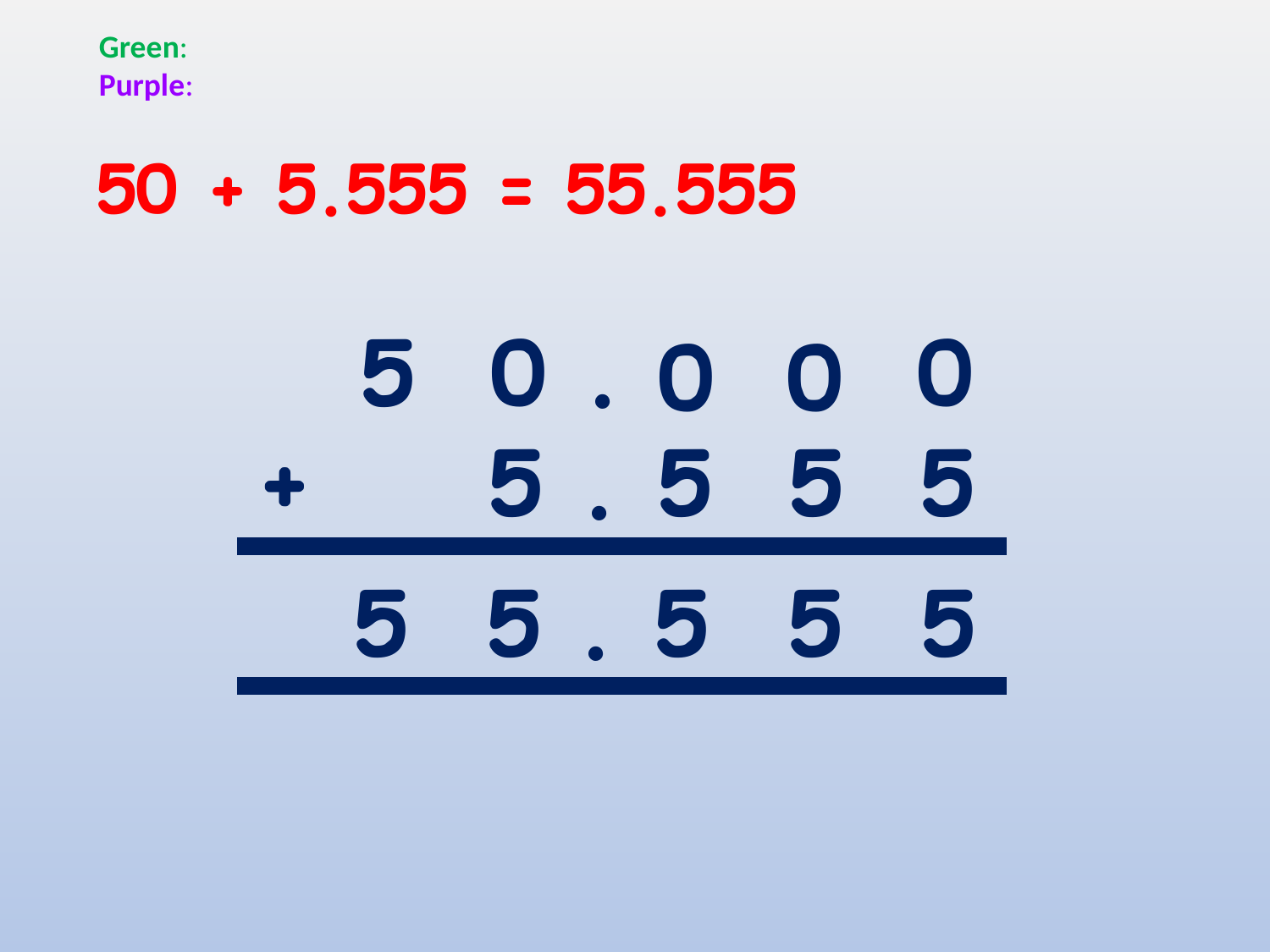

Green:
Purple:

50 + 5.555 =
55.555
.
5  0
0
0
0
+
5 . 5  5  5
5
5
.
5
5
5